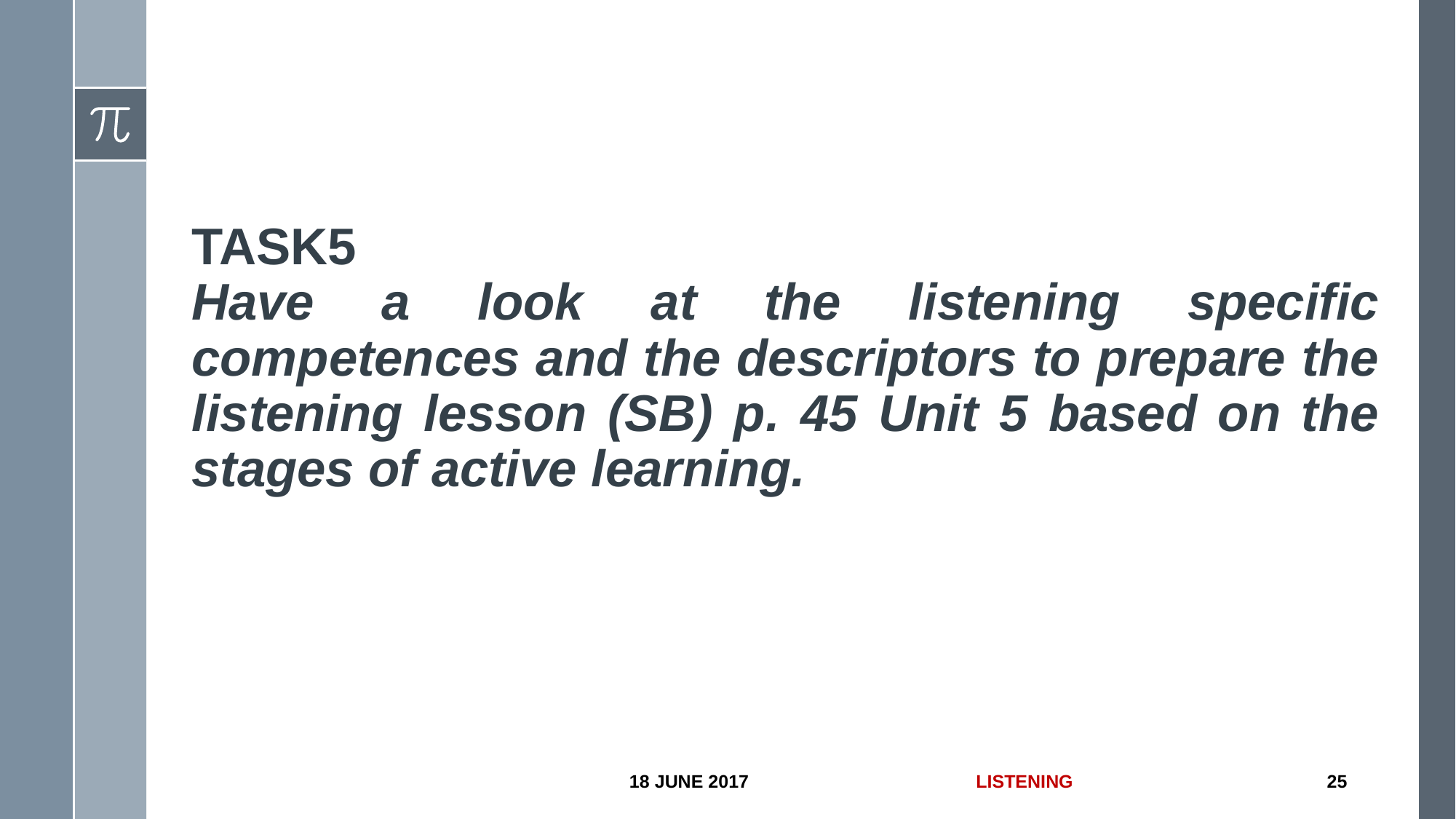

# TASK5 Have a look at the listening specific competences and the descriptors to prepare the listening lesson (SB) p. 45 Unit 5 based on the stages of active learning.
18 June 2017
Listening
25